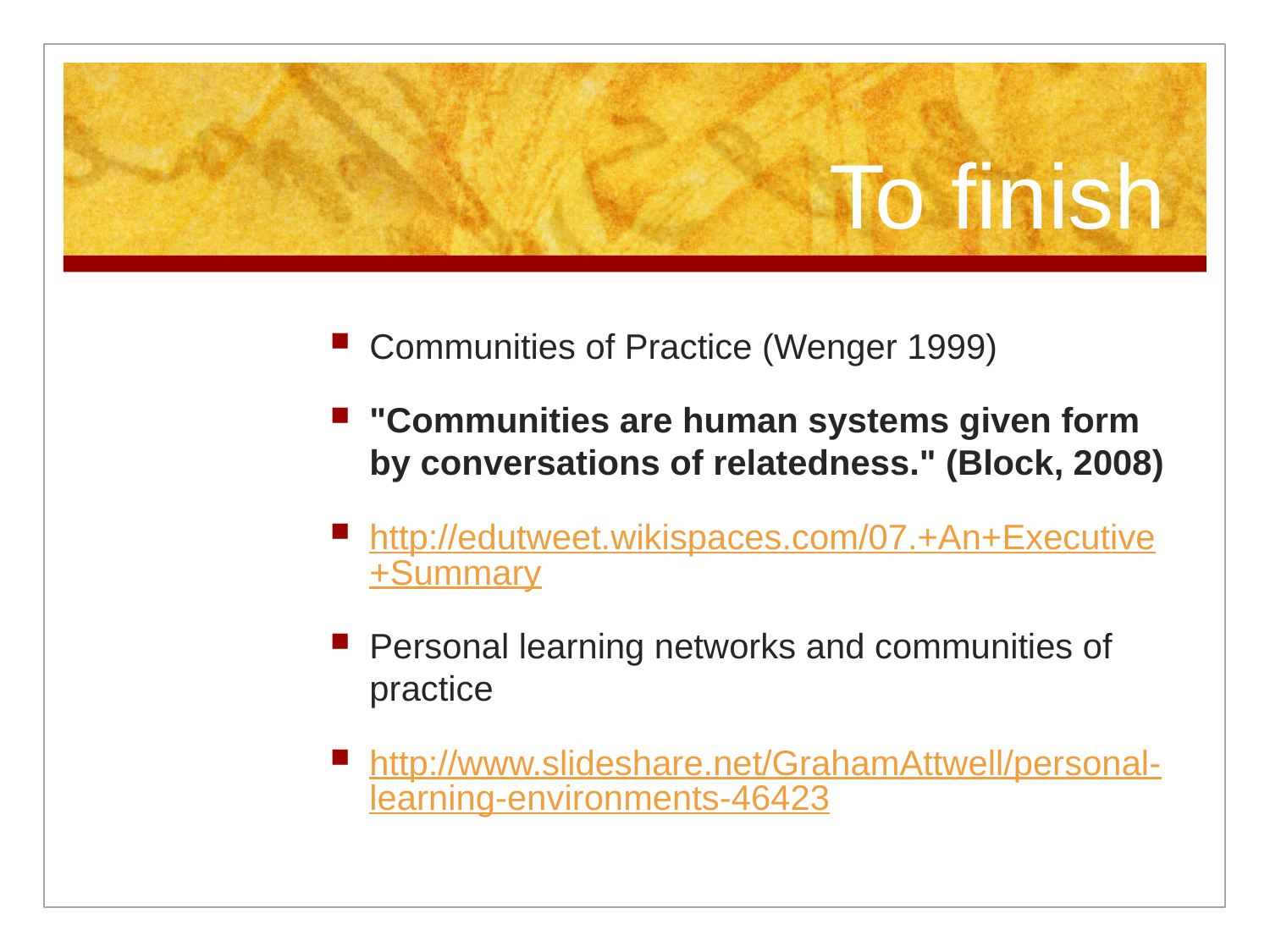

# To finish
Communities of Practice (Wenger 1999)
"Communities are human systems given form by conversations of relatedness." (Block, 2008)
http://edutweet.wikispaces.com/07.+An+Executive+Summary
Personal learning networks and communities of practice
http://www.slideshare.net/GrahamAttwell/personal-learning-environments-46423